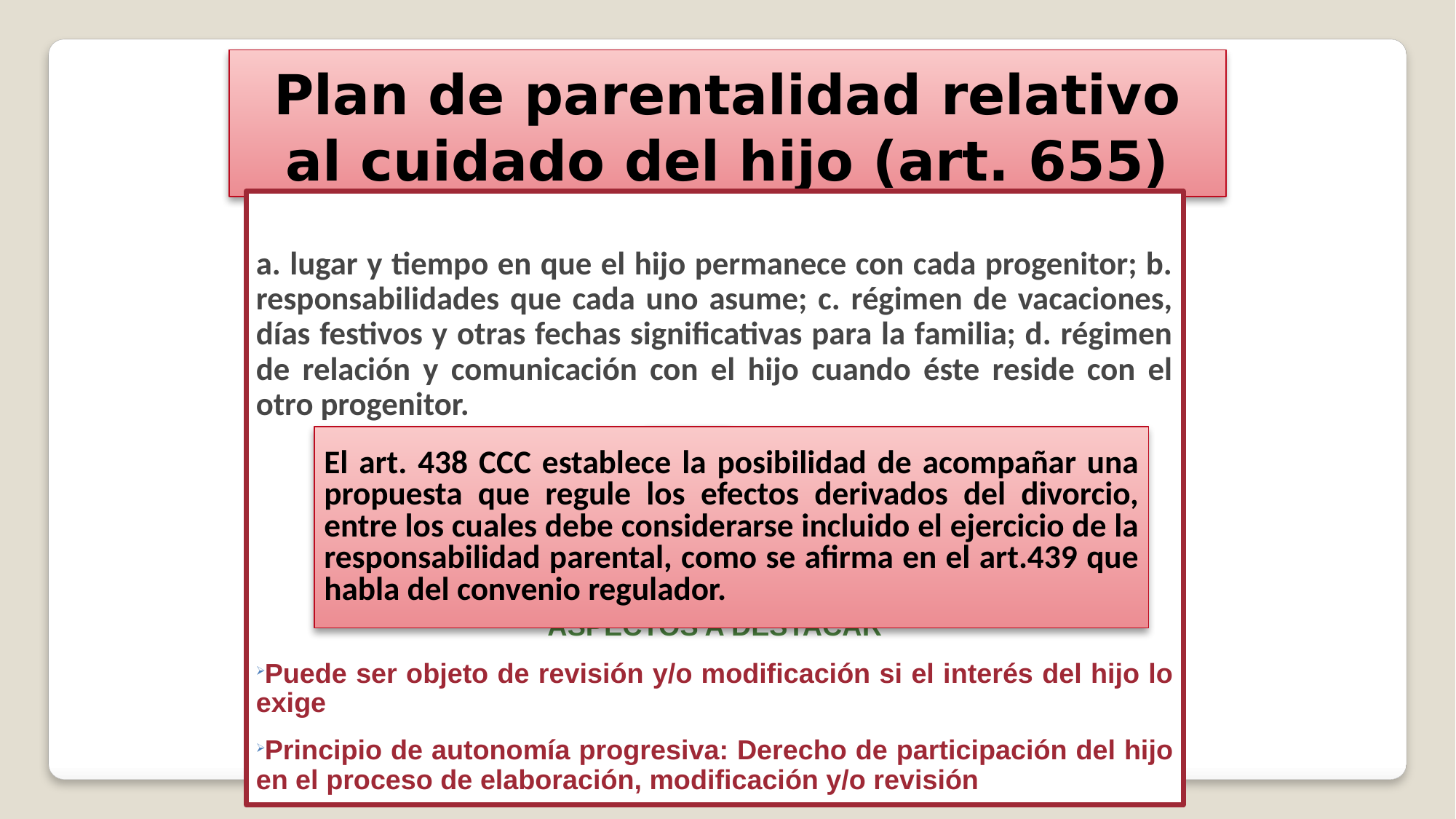

Plan de parentalidad relativo al cuidado del hijo (art. 655)

a. lugar y tiempo en que el hijo permanece con cada progenitor; b. responsabilidades que cada uno asume; c. régimen de vacaciones, días festivos y otras fechas significativas para la familia; d. régimen de relación y comunicación con el hijo cuando éste reside con el otro progenitor.

ASPECTOS A DESTACAR
Puede ser objeto de revisión y/o modificación si el interés del hijo lo exige
Principio de autonomía progresiva: Derecho de participación del hijo en el proceso de elaboración, modificación y/o revisión

El art. 438 CCC establece la posibilidad de acompañar una propuesta que regule los efectos derivados del divorcio, entre los cuales debe considerarse incluido el ejercicio de la responsabilidad parental, como se afirma en el art.439 que habla del convenio regulador.